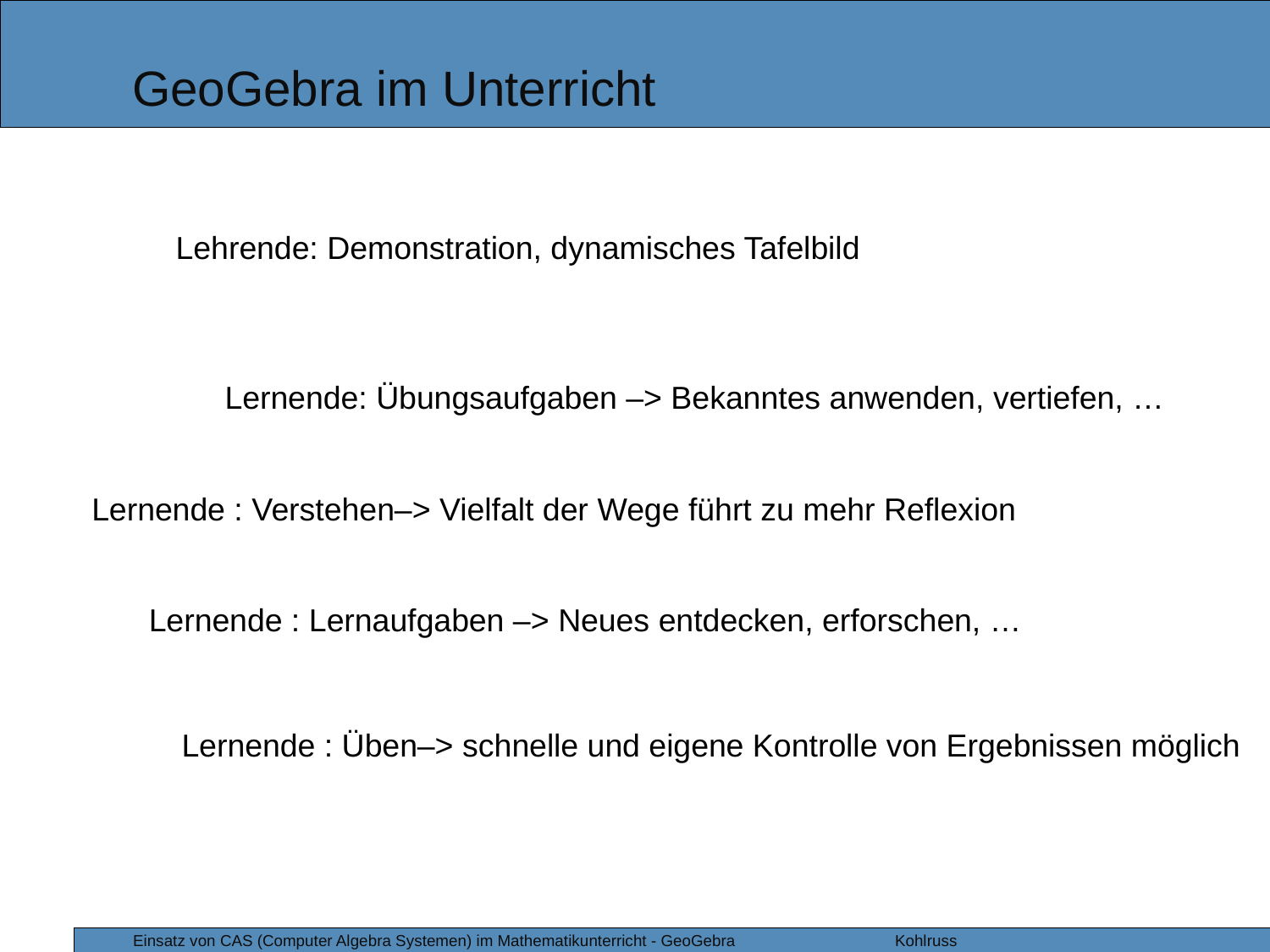

GeoGebra im Unterricht
Lehrende: Demonstration, dynamisches Tafelbild
Lernende: Übungsaufgaben –> Bekanntes anwenden, vertiefen, …
Lernende : Verstehen–> Vielfalt der Wege führt zu mehr Reflexion
Lernende : Lernaufgaben –> Neues entdecken, erforschen, …
Lernende : Üben–> schnelle und eigene Kontrolle von Ergebnissen möglich